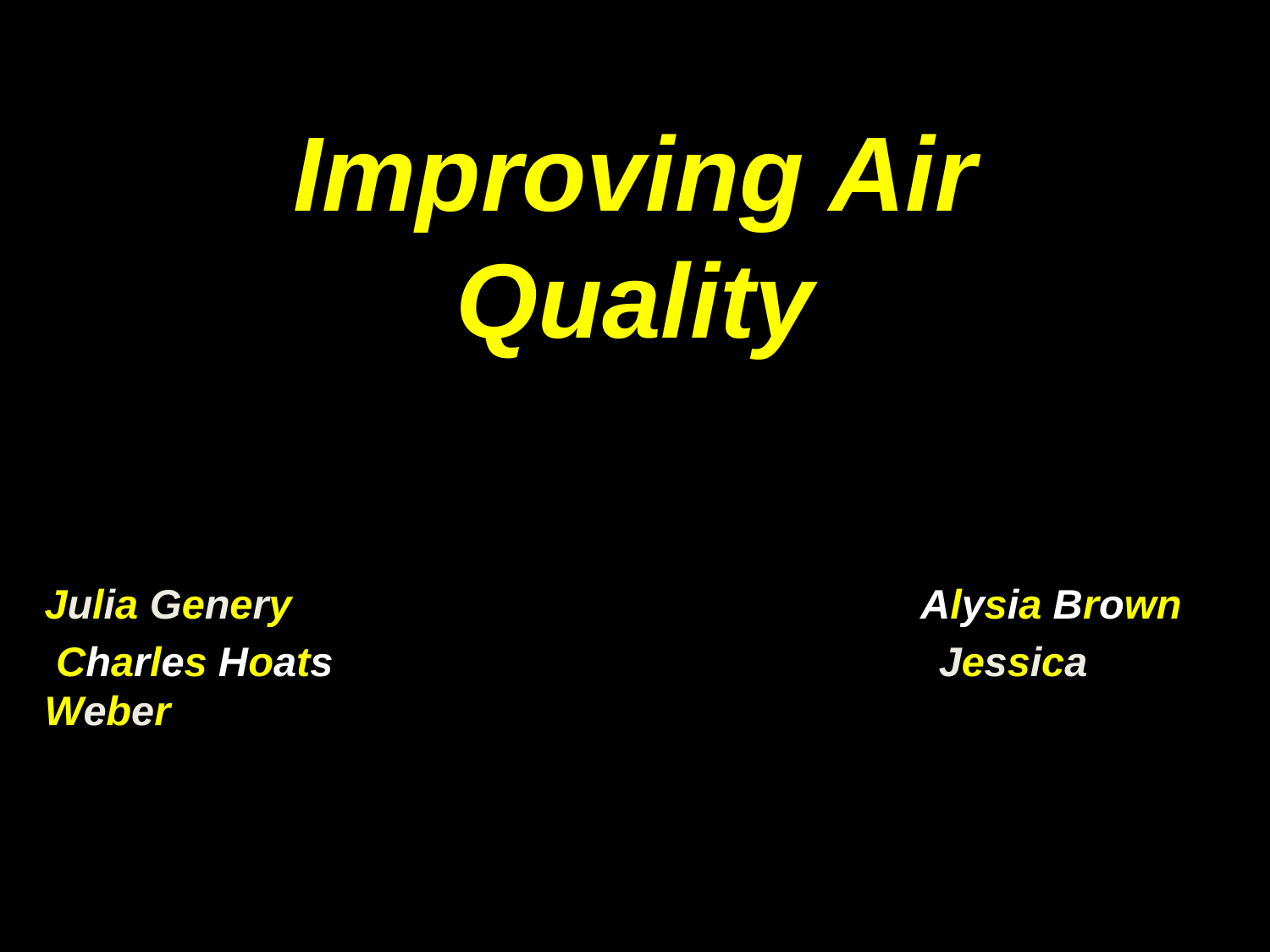

# Improving Air Quality
Julia Genery                                                       Alysia Brown
 Charles Hoats                                                     Jessica Weber